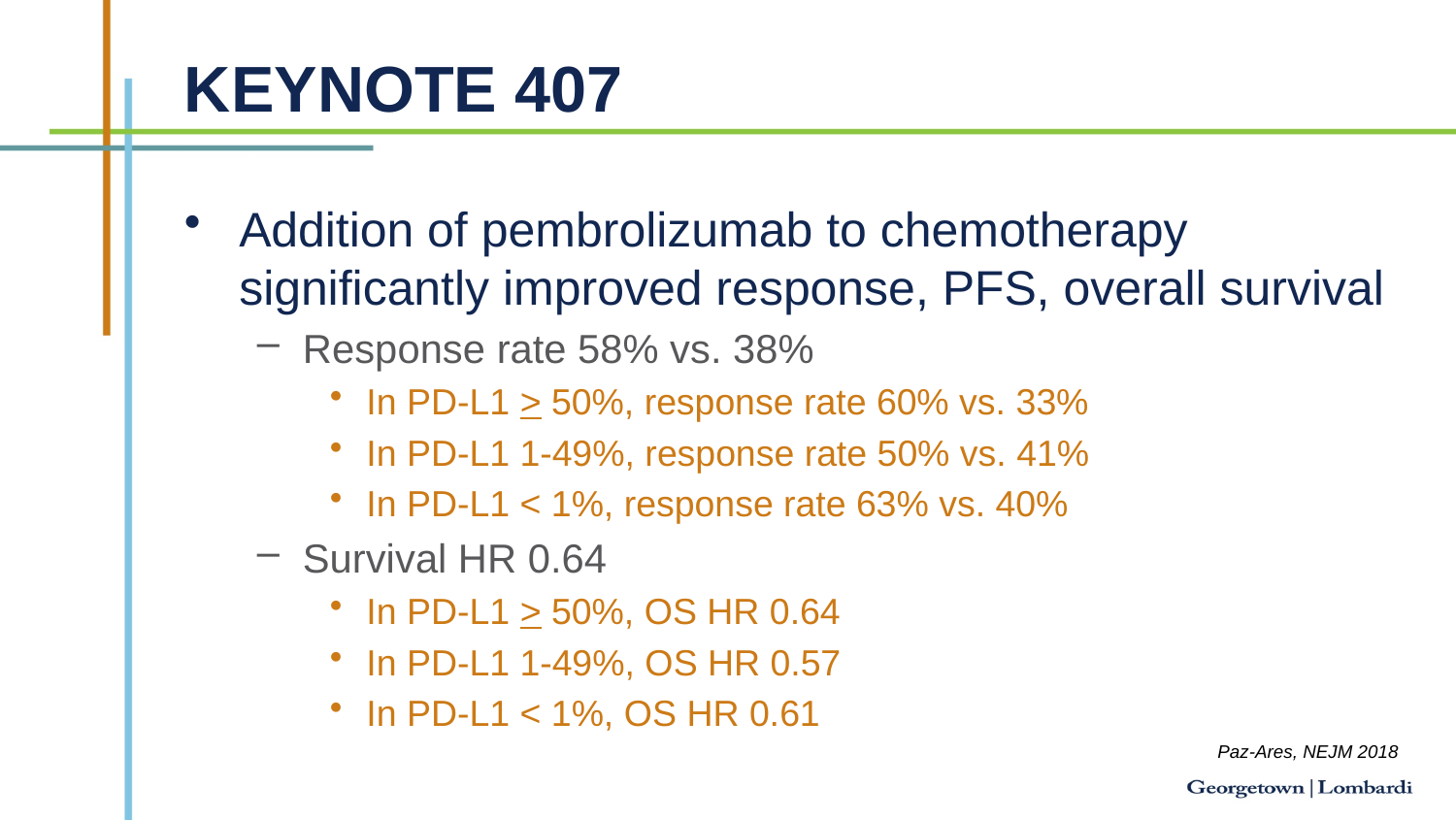

# KEYNOTE 407
Addition of pembrolizumab to chemotherapy significantly improved response, PFS, overall survival
Response rate 58% vs. 38%
In PD-L1 > 50%, response rate 60% vs. 33%
In PD-L1 1-49%, response rate 50% vs. 41%
In PD-L1 < 1%, response rate 63% vs. 40%
Survival HR 0.64
In PD-L1 > 50%, OS HR 0.64
In PD-L1 1-49%, OS HR 0.57
In PD-L1 < 1%, OS HR 0.61
Paz-Ares, NEJM 2018